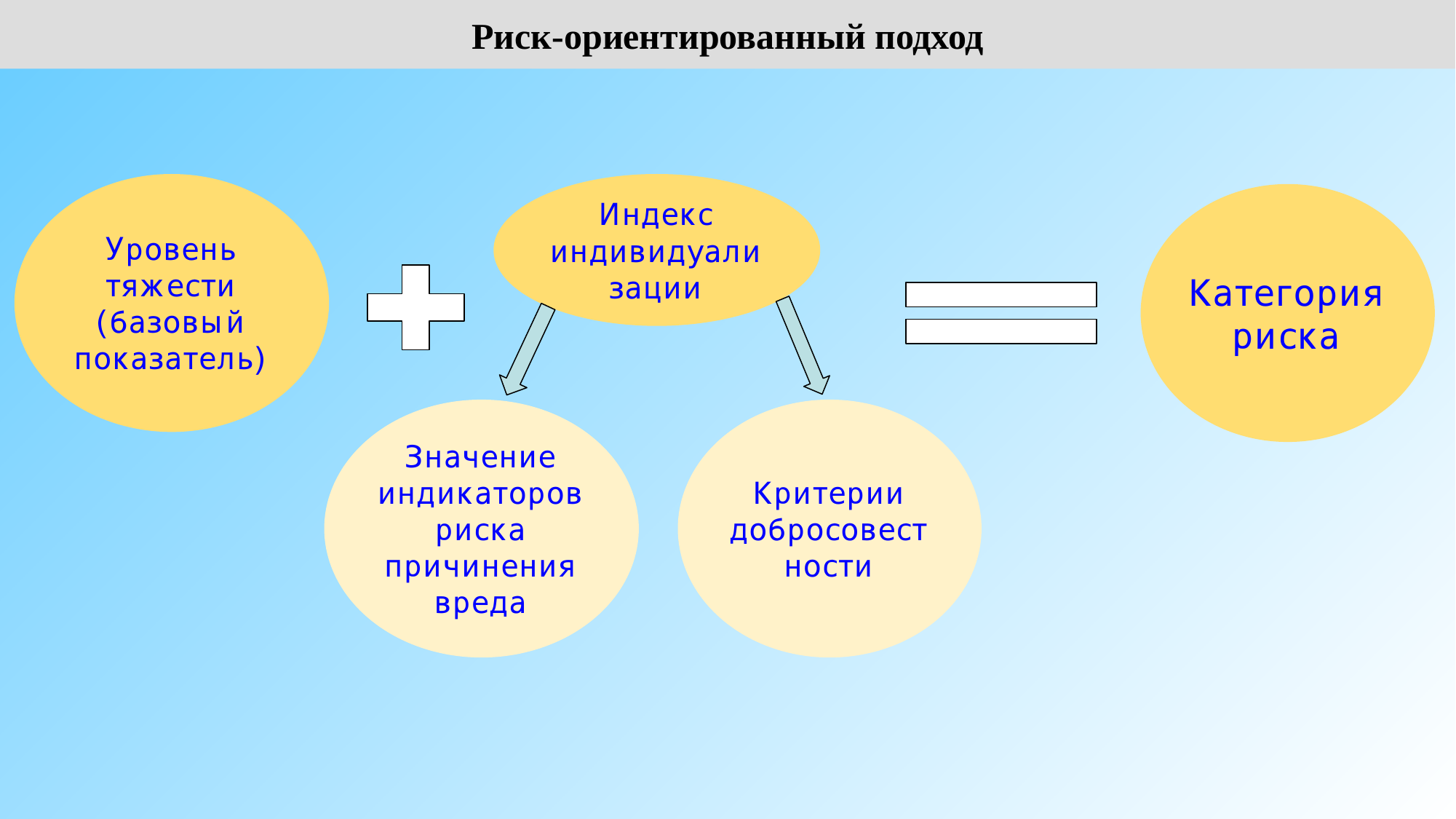

Риск-ориентированный подход
Уровень тяжести (базовый показатель)
Индекс индивидуализации
Категория риска

Значение индикаторов риска причинения вреда
Критерии добросовестности